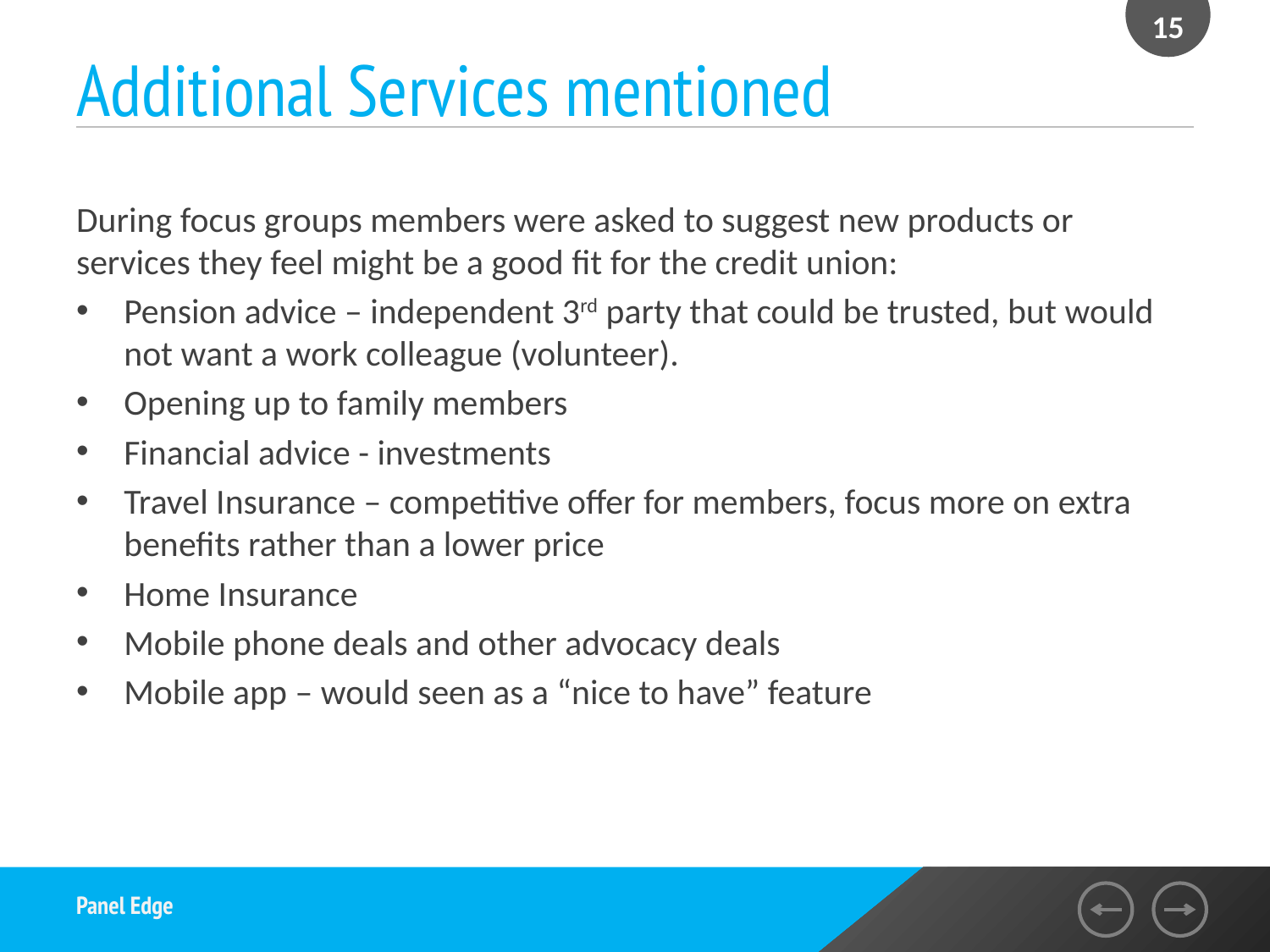

15
# Additional Services mentioned
During focus groups members were asked to suggest new products or services they feel might be a good fit for the credit union:
Pension advice – independent 3rd party that could be trusted, but would not want a work colleague (volunteer).
Opening up to family members
Financial advice - investments
Travel Insurance – competitive offer for members, focus more on extra benefits rather than a lower price
Home Insurance
Mobile phone deals and other advocacy deals
Mobile app – would seen as a “nice to have” feature

Panel Edge